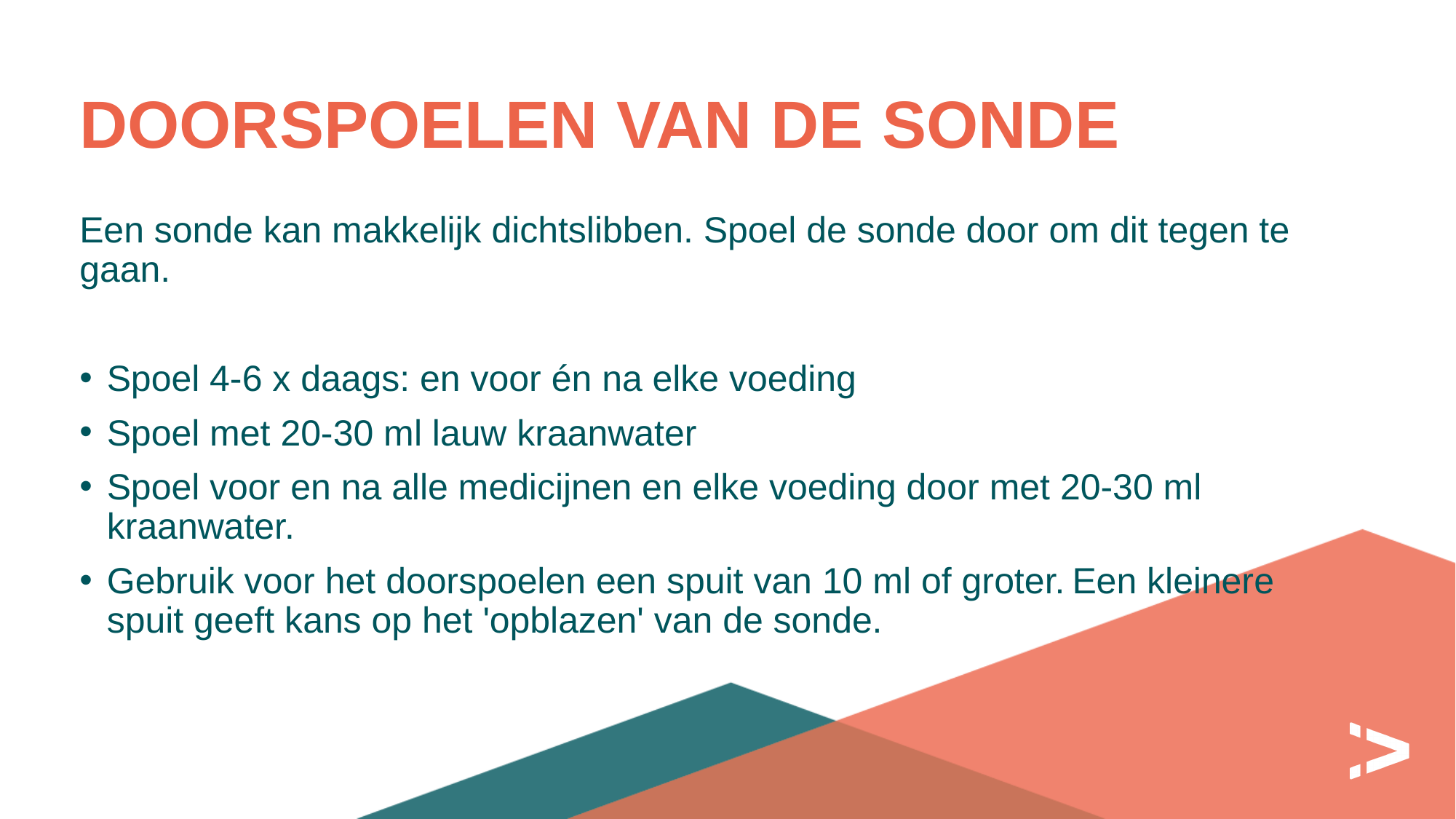

# DOORSPOELEN VAN DE SONDE
Een sonde kan makkelijk dichtslibben. Spoel de sonde door om dit tegen te gaan.

Spoel 4-6 x daags: en voor én na elke voeding
Spoel met 20-30 ml lauw kraanwater
Spoel voor en na alle medicijnen en elke voeding door met 20-30 ml kraanwater.
Gebruik voor het doorspoelen een spuit van 10 ml of groter. Een kleinere spuit geeft kans op het 'opblazen' van de sonde.